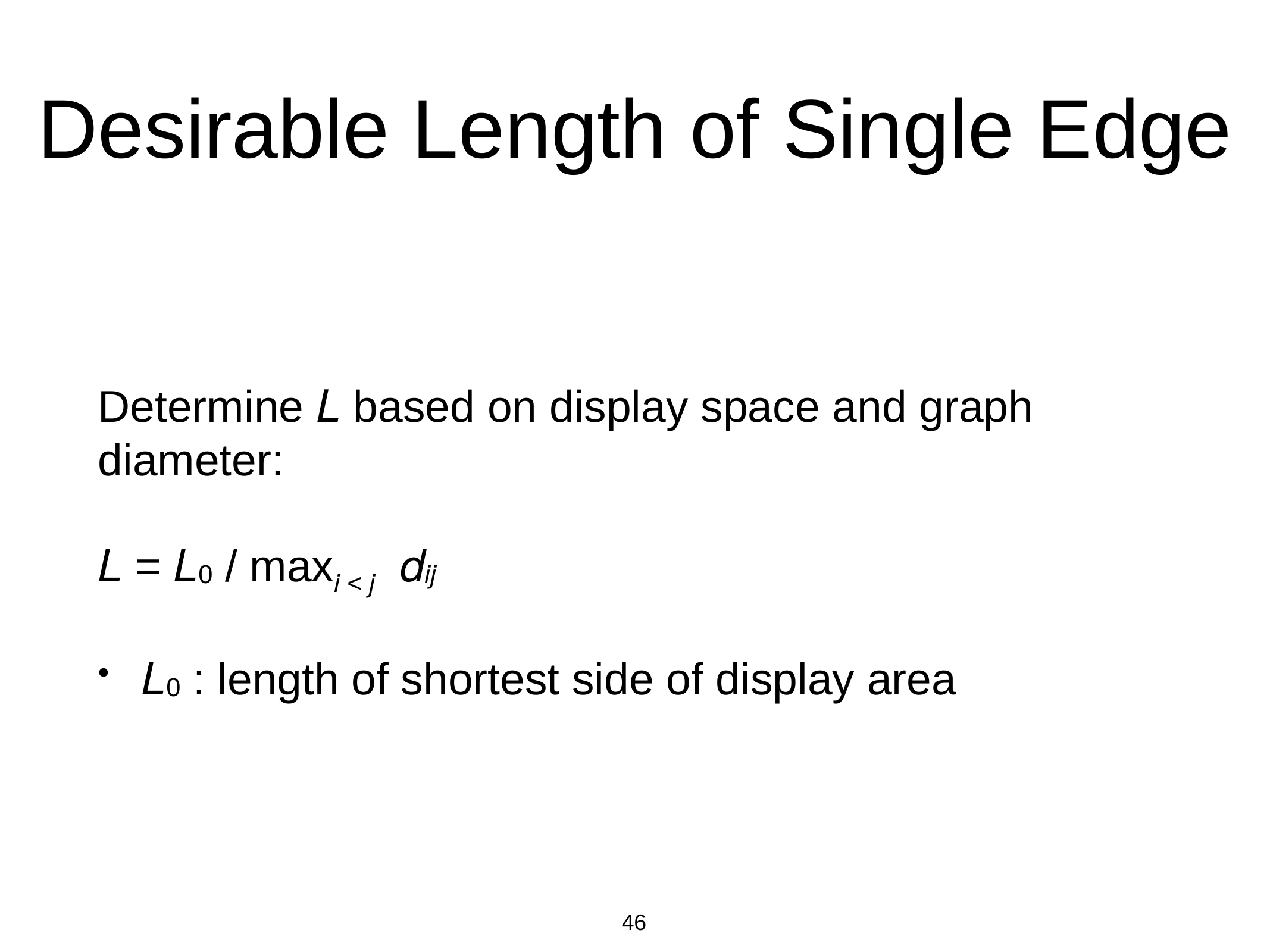

46
# Desirable Length of Single Edge
Determine L based on display space and graph diameter:
L = L0 / maxi < j  dij
L0 : length of shortest side of display area